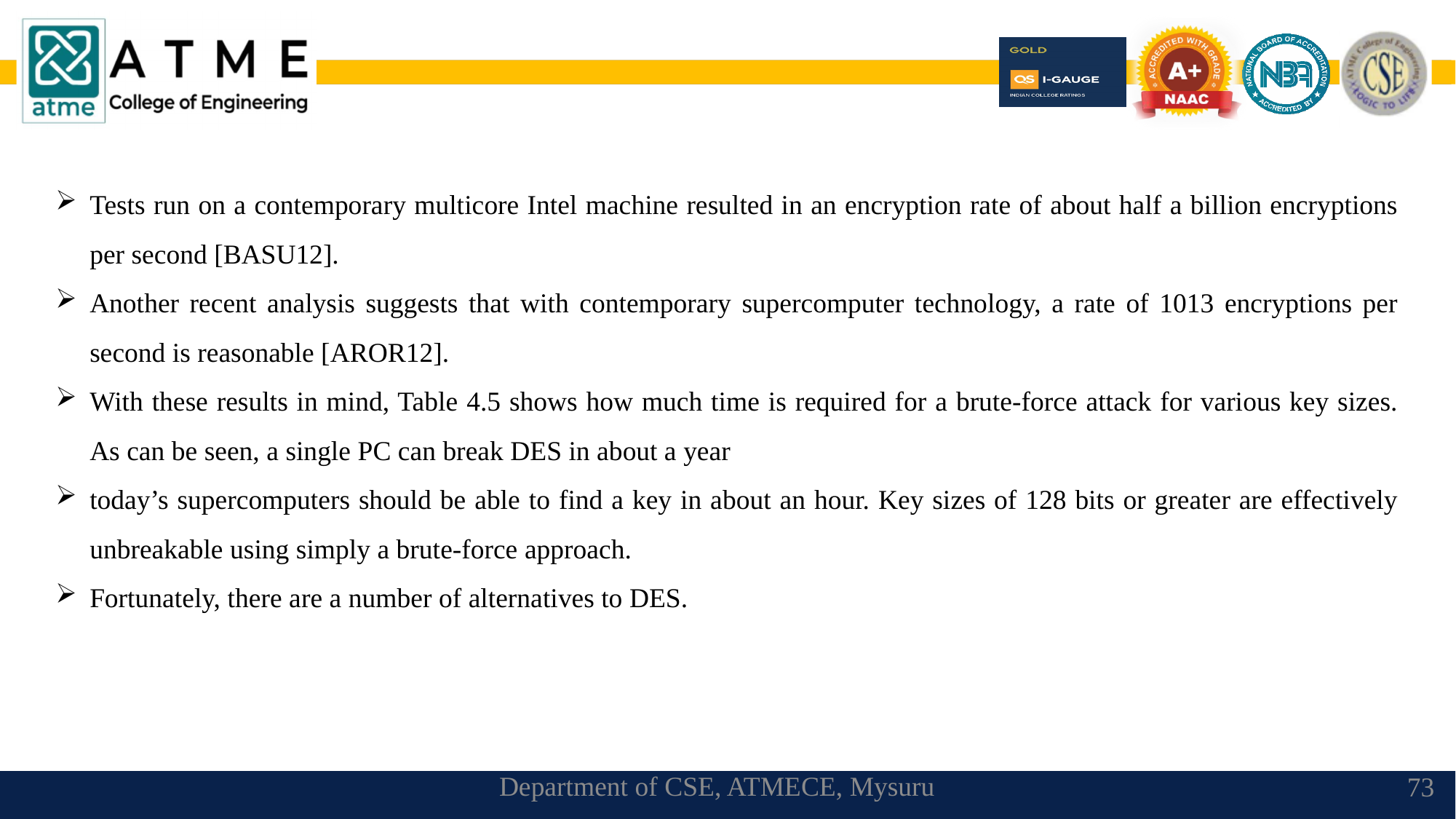

Tests run on a contemporary multicore Intel machine resulted in an encryption rate of about half a billion encryptions per second [BASU12].
Another recent analysis suggests that with contemporary supercomputer technology, a rate of 1013 encryptions per second is reasonable [AROR12].
With these results in mind, Table 4.5 shows how much time is required for a brute-force attack for various key sizes. As can be seen, a single PC can break DES in about a year
today’s supercomputers should be able to find a key in about an hour. Key sizes of 128 bits or greater are effectively unbreakable using simply a brute-force approach.
Fortunately, there are a number of alternatives to DES.
Department of CSE, ATMECE, Mysuru
73